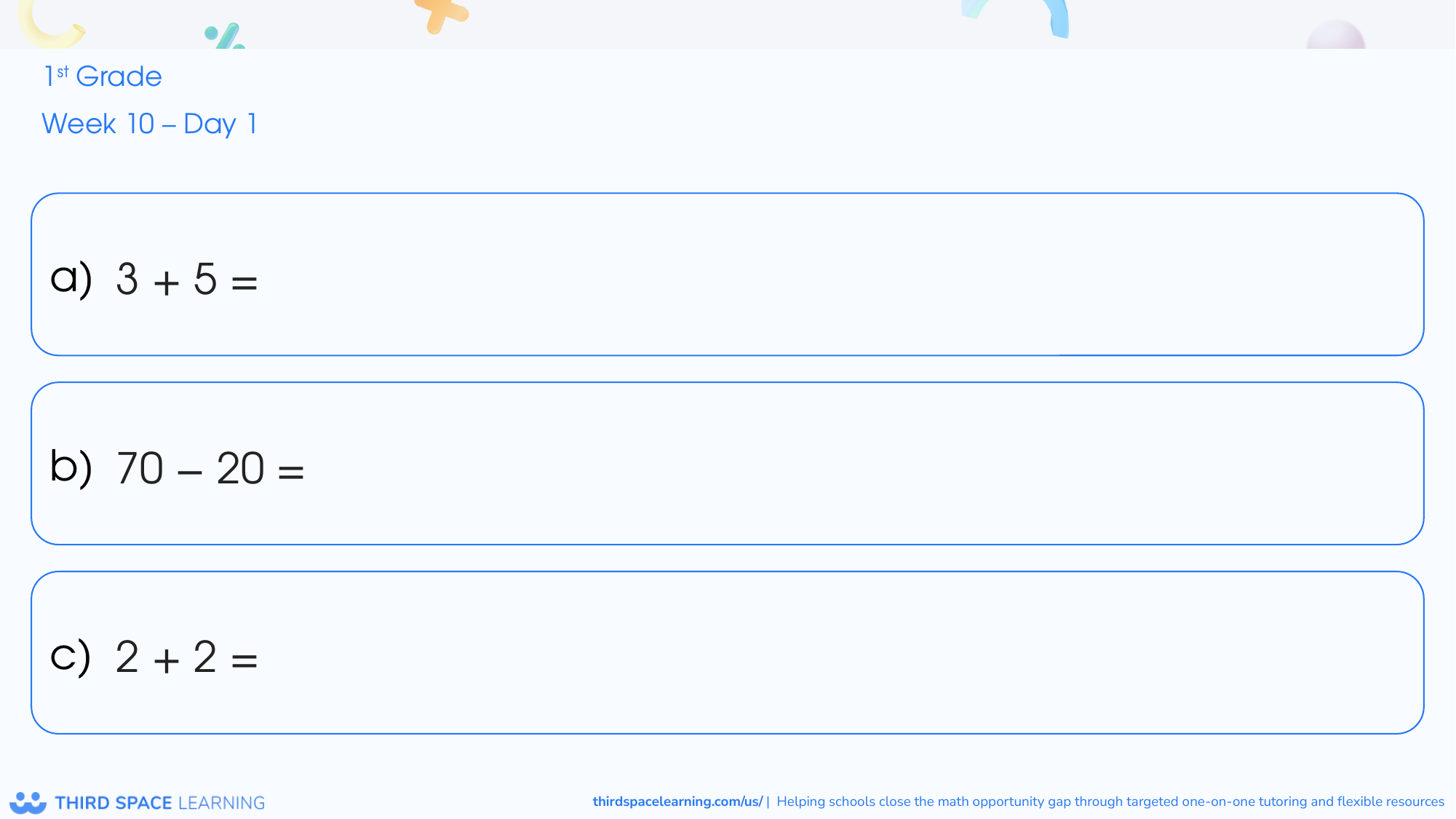

1st Grade
Week 10 – Day 1
3 + 5 =
70 − 20 =
2 + 2 =